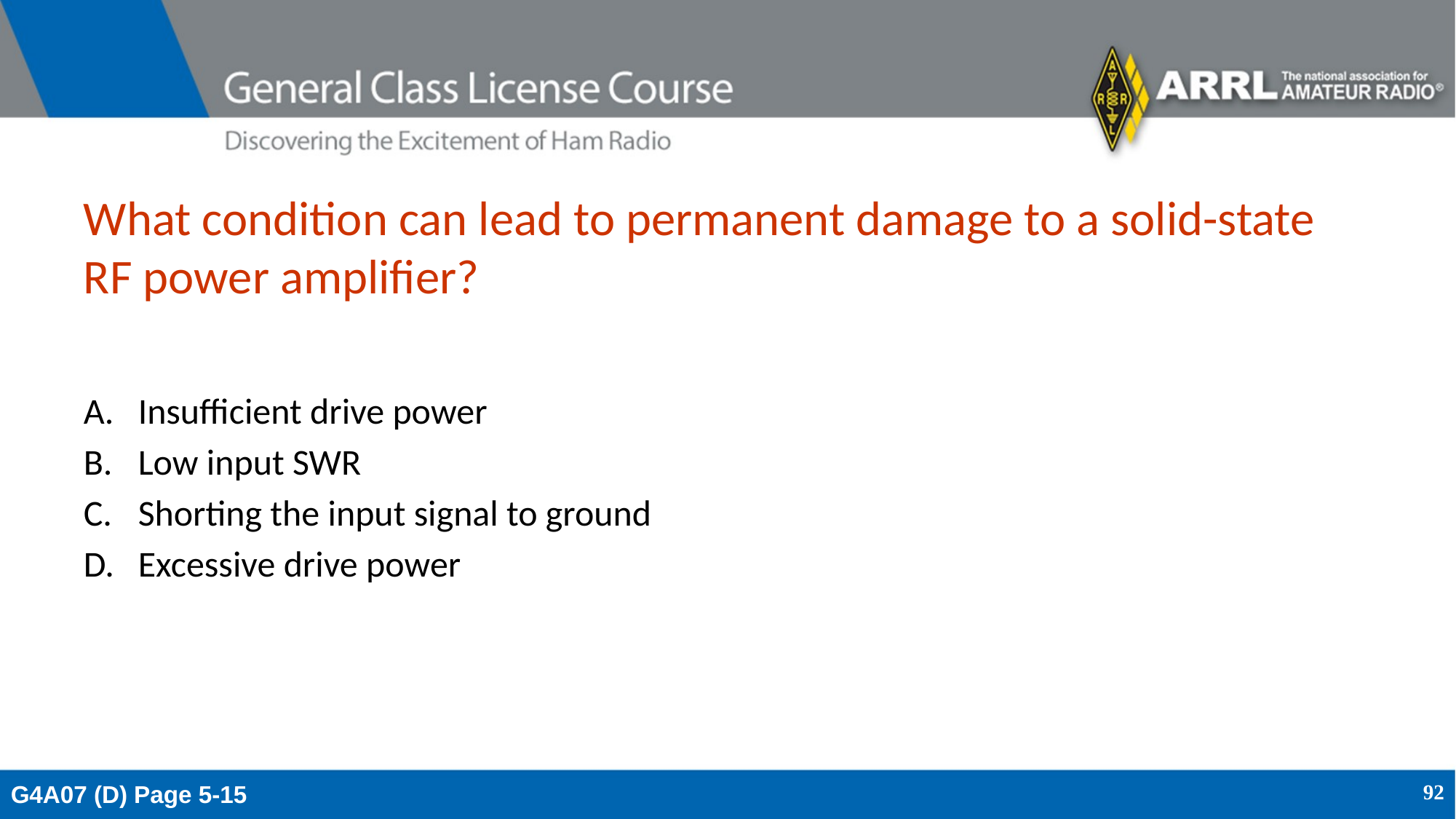

# What condition can lead to permanent damage to a solid-state RF power amplifier?
Insufficient drive power
Low input SWR
Shorting the input signal to ground
Excessive drive power
G4A07 (D) Page 5-15
92